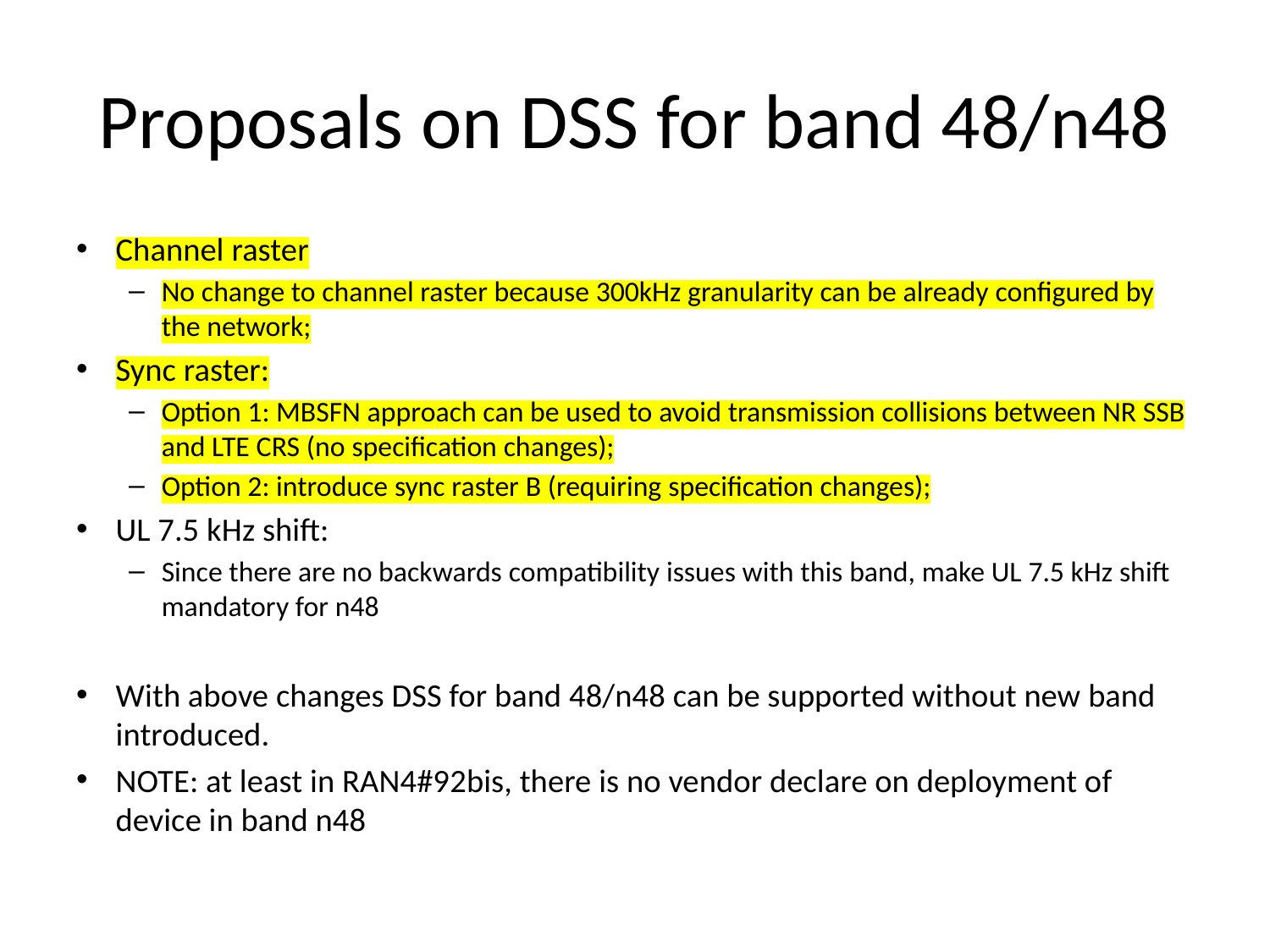

# Proposals on DSS for band 48/n48
Channel raster
No change to channel raster because 300kHz granularity can be already configured by the network;
Sync raster:
Option 1: MBSFN approach can be used to avoid transmission collisions between NR SSB and LTE CRS (no specification changes);
Option 2: introduce sync raster B (requiring specification changes);
UL 7.5 kHz shift:
Since there are no backwards compatibility issues with this band, make UL 7.5 kHz shift mandatory for n48

With above changes DSS for band 48/n48 can be supported without new band introduced.
NOTE: at least in RAN4#92bis, there is no vendor declare on deployment of device in band n48